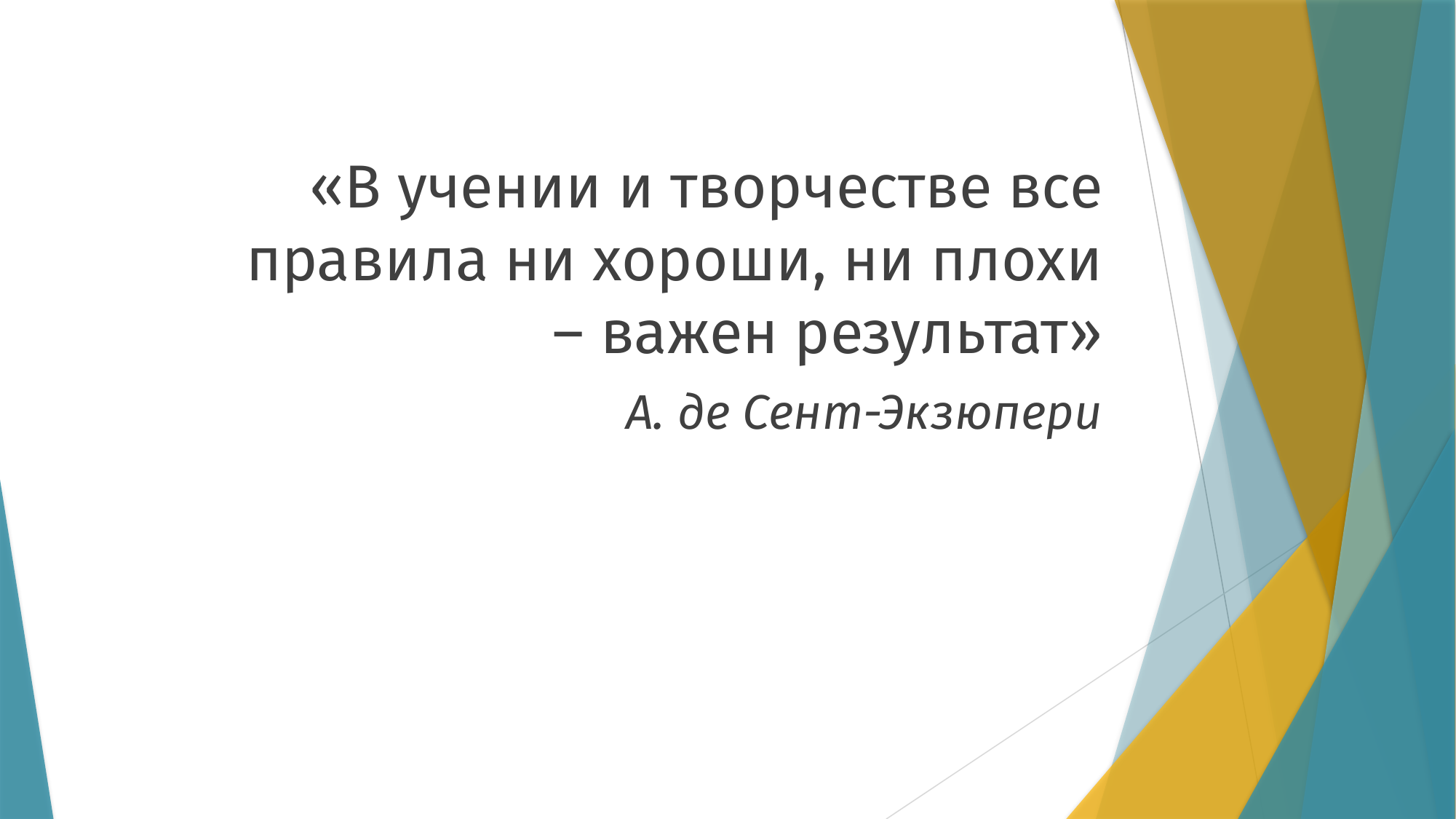

«В учении и творчестве все правила ни хороши, ни плохи – важен результат»
А. де Сент-Экзюпери